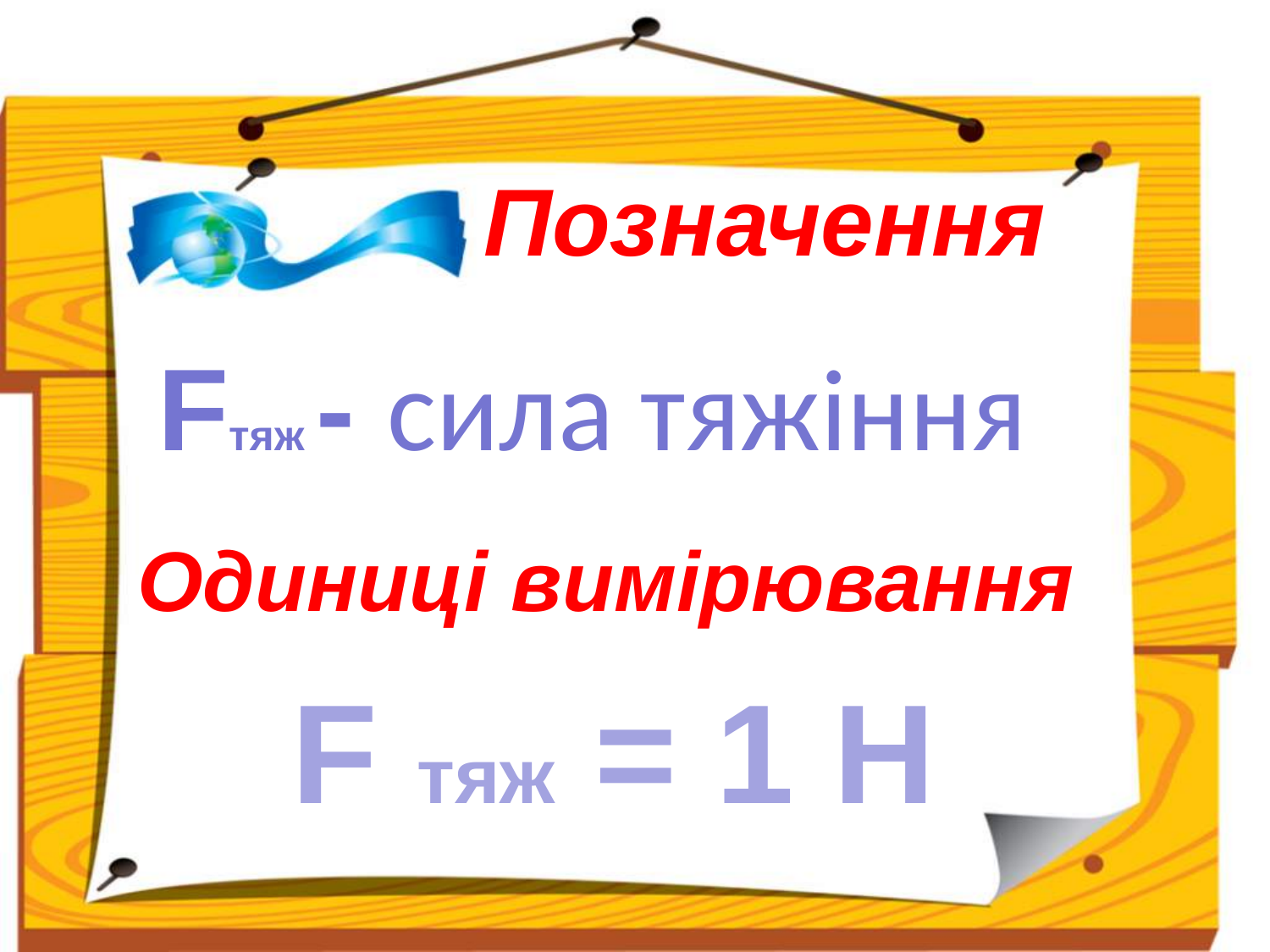

Позначення

 Одиниці вимірювання

Fтяж - сила тяжіння
F тяж = 1 H